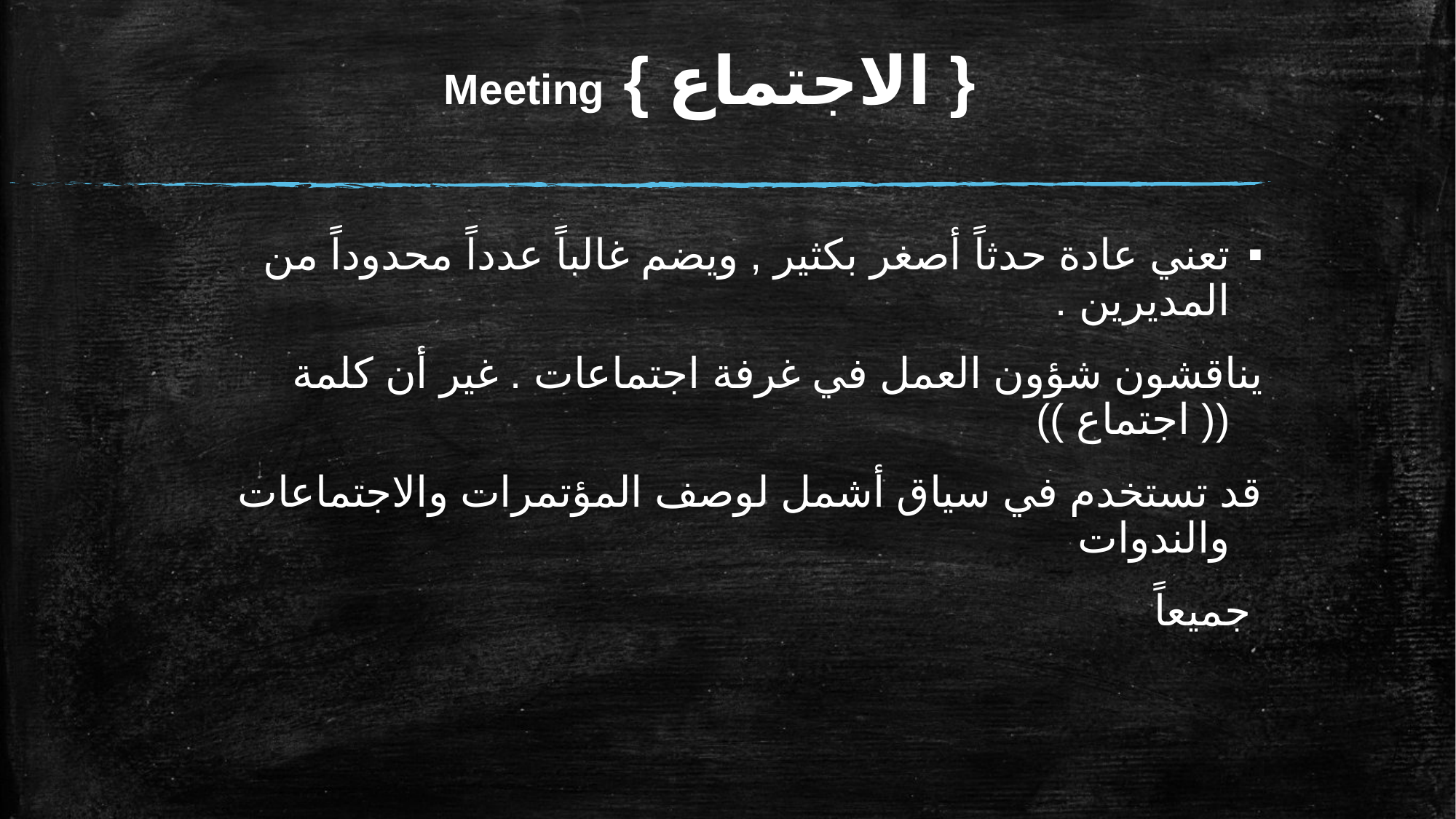

# { الاجتماع } Meeting
تعني عادة حدثاً أصغر بكثير , ويضم غالباً عدداً محدوداً من المديرين .
يناقشون شؤون العمل في غرفة اجتماعات . غير أن كلمة (( اجتماع ))
قد تستخدم في سياق أشمل لوصف المؤتمرات والاجتماعات والندوات
 جميعاً